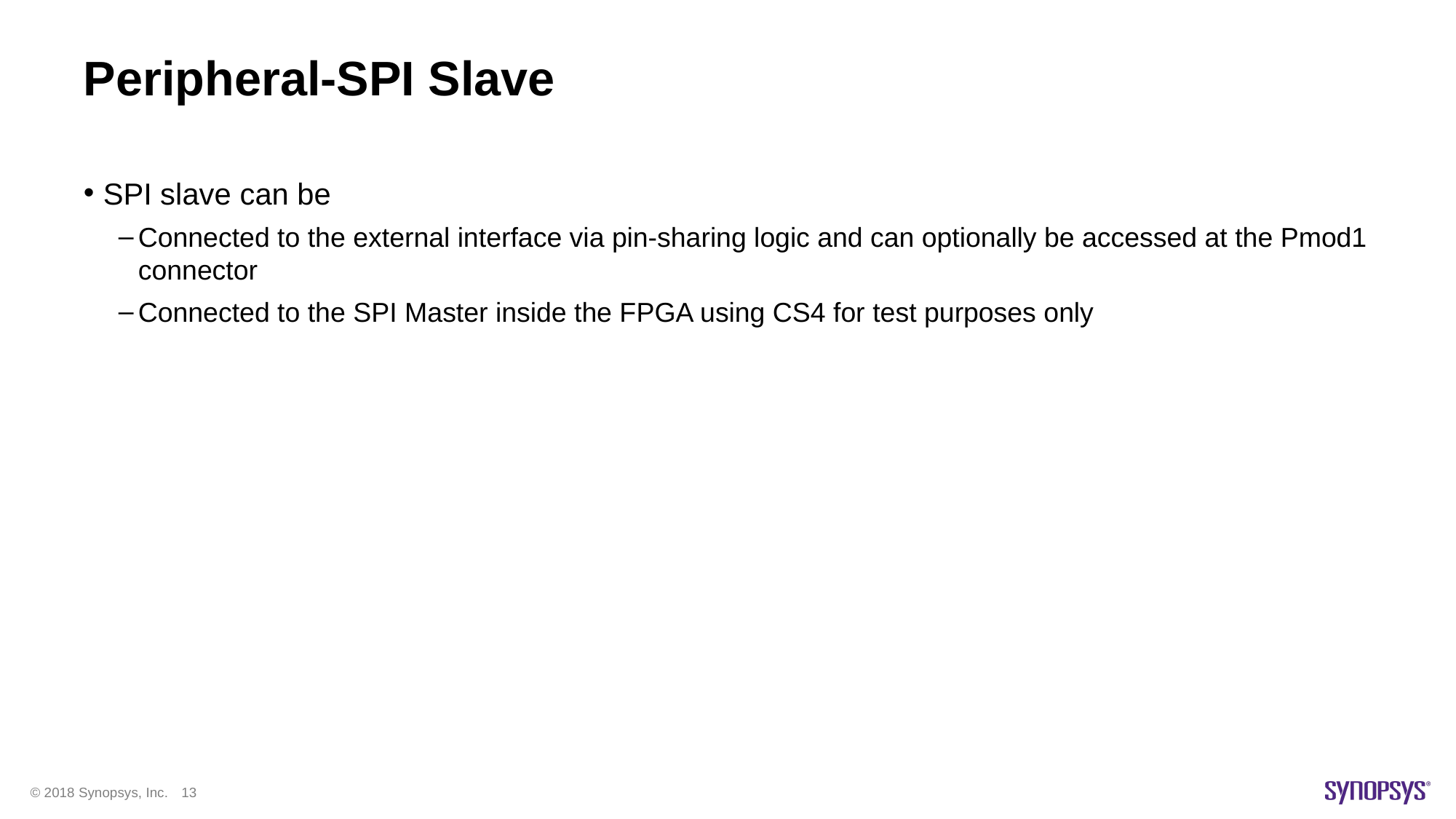

# Peripheral-SPI Slave
SPI slave can be
Connected to the external interface via pin-sharing logic and can optionally be accessed at the Pmod1 connector
Connected to the SPI Master inside the FPGA using CS4 for test purposes only